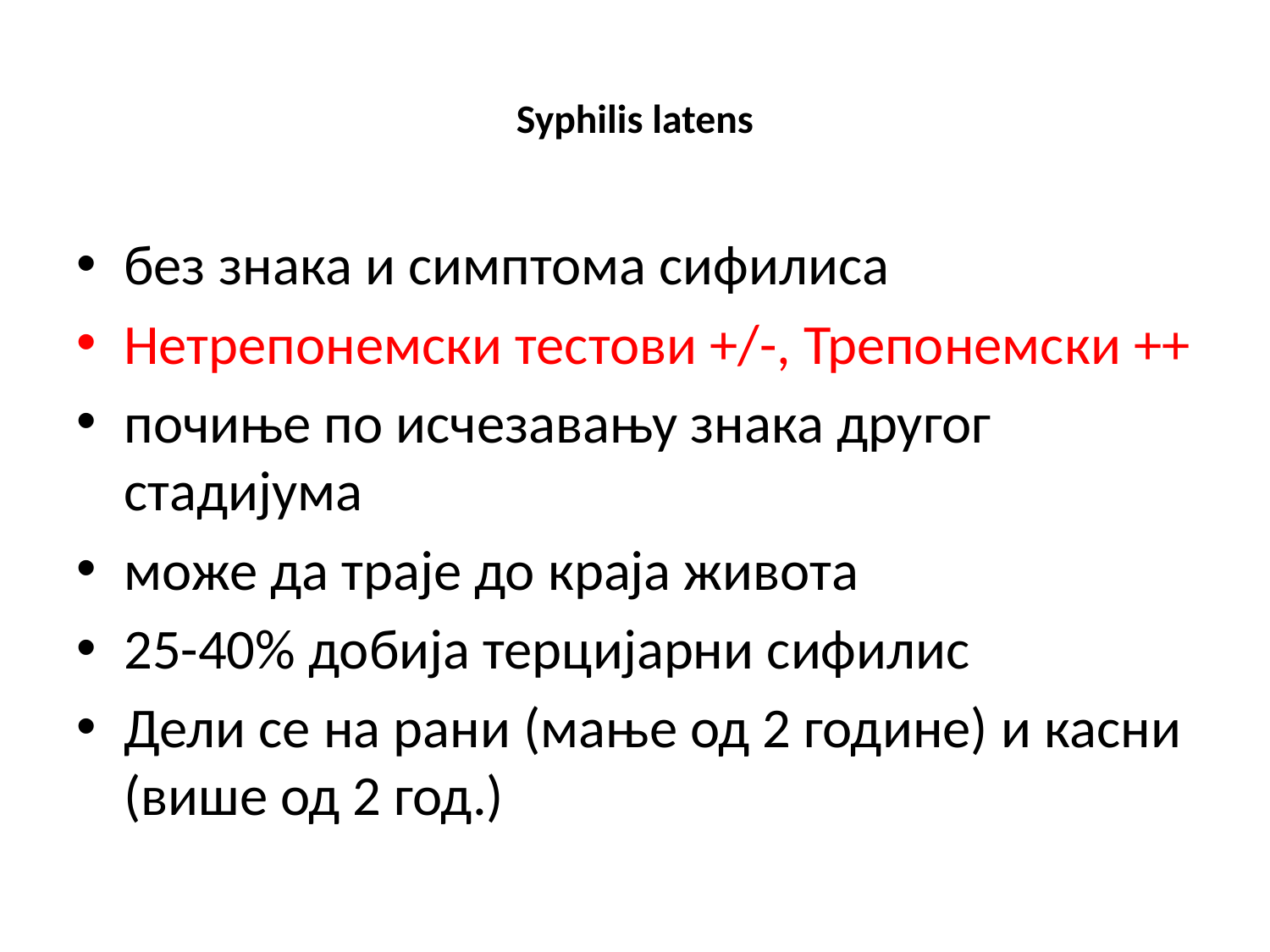

# Syphilis latens
без знака и симптома сифилиса
Нетрепонемски тестови +/-, Трепонемски ++
почиње по исчезавању знака другог стадијума
може да траје до краја живота
25-40% добија терцијарни сифилис
Дели се на рани (мање од 2 године) и касни (више од 2 год.)